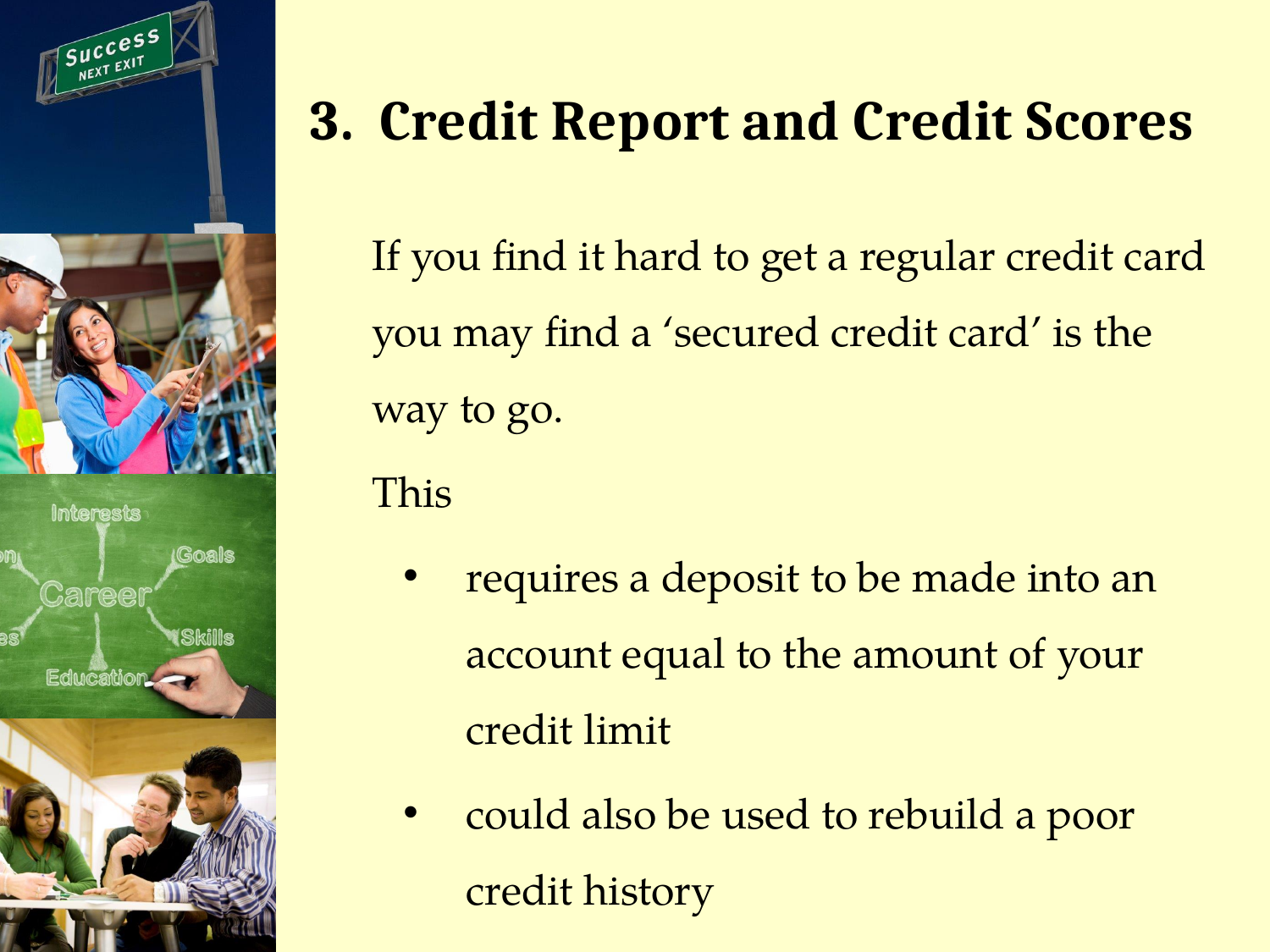

# 3.  Credit Report and Credit Scores
If you find it hard to get a regular credit card you may find a ‘secured credit card’ is the way to go.
This
requires a deposit to be made into an account equal to the amount of your credit limit
could also be used to rebuild a poor credit history